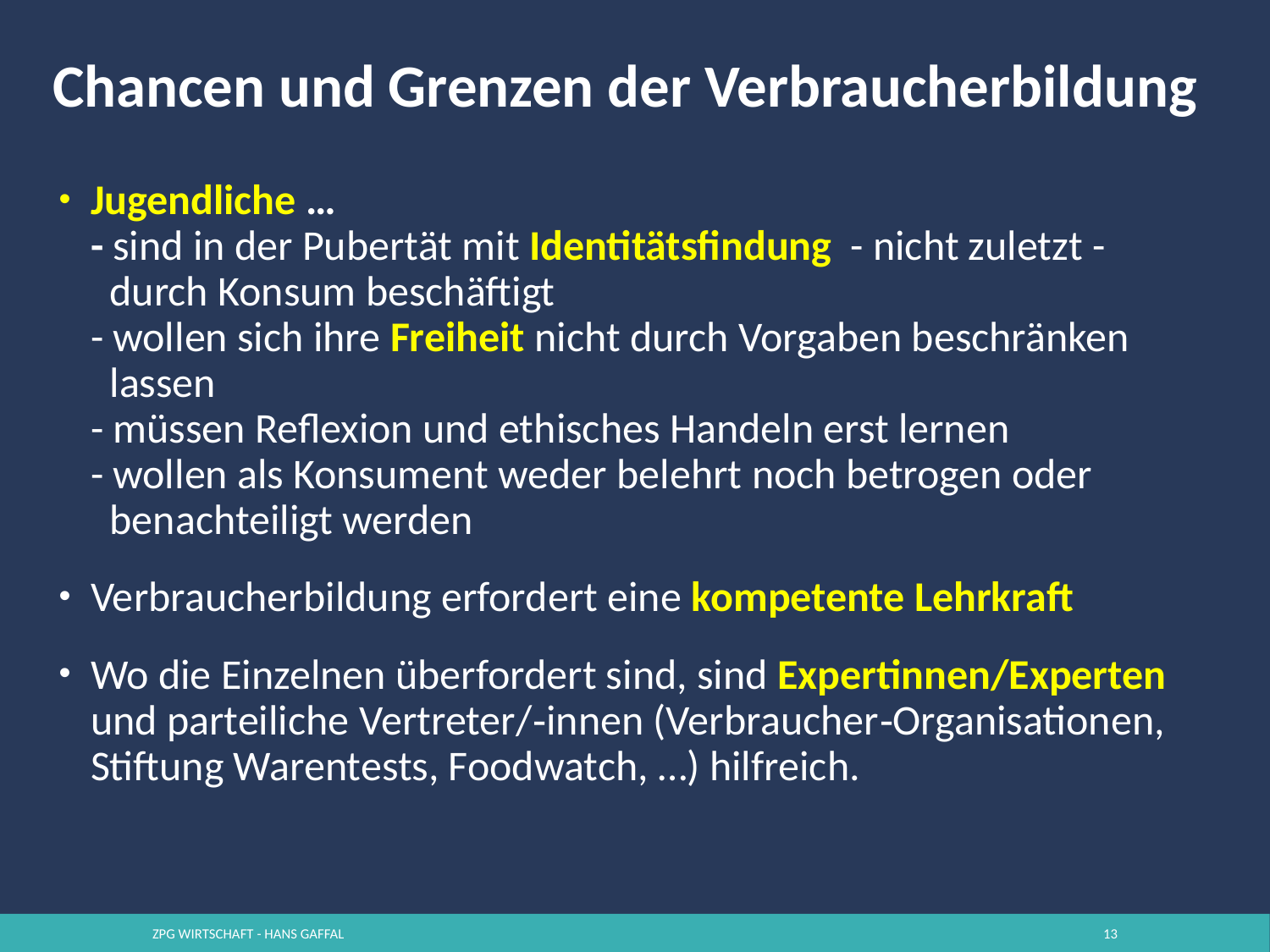

# Chancen und Grenzen der Verbraucherbildung
Jugendliche …
- sind in der Pubertät mit Identitätsfindung  - nicht zuletzt -
  durch Konsum beschäftigt
- wollen sich ihre Freiheit nicht durch Vorgaben beschränken
  lassen
- müssen Reflexion und ethisches Handeln erst lernen
- wollen als Konsument weder belehrt noch betrogen oder
  benachteiligt werden
Verbraucherbildung erfordert eine kompetente Lehrkraft
Wo die Einzelnen überfordert sind, sind Expertinnen/Experten und parteiliche Vertreter/‐innen (Verbraucher‐Organisationen, Stiftung Warentests, Foodwatch, …) hilfreich.

ZPG Wirtschaft - Hans Gaffal
13